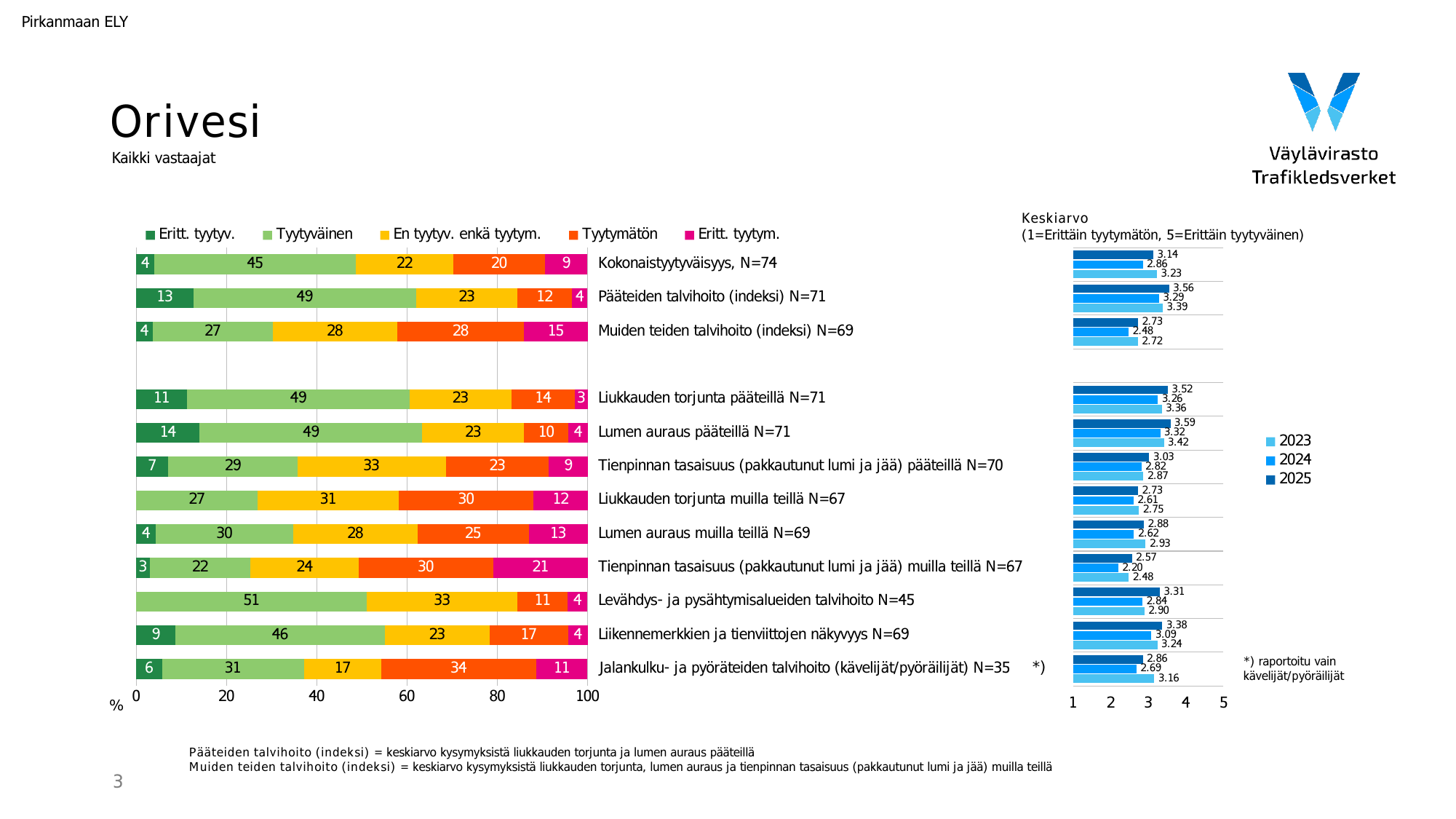

Pirkanmaan ELY
# Orivesi
Kaikki vastaajat
Keskiarvo
(1=Erittäin tyytymätön, 5=Erittäin tyytyväinen)

### Chart

| Category | Eritt. tyytyv. | Tyytyväinen | En tyytyv. enkä tyytym. | Tyytymätön | Eritt. tyytym. |
|---|---|---|---|---|---|
| Kokonaistyytyväisyys, N=74 | 4.054054 | 44.594595 | 21.621622 | 20.27027 | 9.459459 |
| Pääteiden talvihoito (indeksi) N=71 | 12.676056500000001 | 49.295775 | 22.535211 | 11.971831 | 3.5211265000000003 |
| Muiden teiden talvihoito (indeksi) N=69 | 3.6664505000000003 | 26.56283833333333 | 27.58670433333333 | 28.113057666666666 | 15.293099666666668 |
|  | None | None | None | None | None |
| Liukkauden torjunta pääteillä N=71 | 11.267606 | 49.295775 | 22.535211 | 14.084507 | 2.816901 |
| Lumen auraus pääteillä N=71 | 14.084507 | 49.295775 | 22.535211 | 9.859155 | 4.225352 |
| Tienpinnan tasaisuus (pakkautunut lumi ja jää) pääteillä N=70 | 7.142857 | 28.571429 | 32.857143 | 22.857143 | 8.571429 |
| Liukkauden torjunta muilla teillä N=67 | None | 26.865672 | 31.343284 | 29.850746 | 11.940299 |
| Lumen auraus muilla teillä N=69 | 4.347826 | 30.434783 | 27.536232 | 24.637681 | 13.043478 |
| Tienpinnan tasaisuus (pakkautunut lumi ja jää) muilla teillä N=67 | 2.985075 | 22.38806 | 23.880597 | 29.850746 | 20.895522 |
| Levähdys- ja pysähtymisalueiden talvihoito N=45 | None | 51.111111 | 33.333333 | 11.111111 | 4.444444 |
| Liikennemerkkien ja tienviittojen näkyvyys N=69 | 8.695652 | 46.376812 | 23.188406 | 17.391304 | 4.347826 |
| Jalankulku- ja pyöräteiden talvihoito (kävelijät/pyöräilijät) N=35 | 5.714286 | 31.428571 | 17.142857 | 34.285714 | 11.428571 |

### Chart

| Category | 2025 | 2024 | 2023 |
|---|---|---|---|
*) raportoitu vain
kävelijät/pyöräilijät
*)
%
Pääteiden talvihoito (indeksi) = keskiarvo kysymyksistä liukkauden torjunta ja lumen auraus pääteillä
Muiden teiden talvihoito (indeksi) = keskiarvo kysymyksistä liukkauden torjunta, lumen auraus ja tienpinnan tasaisuus (pakkautunut lumi ja jää) muilla teillä

3